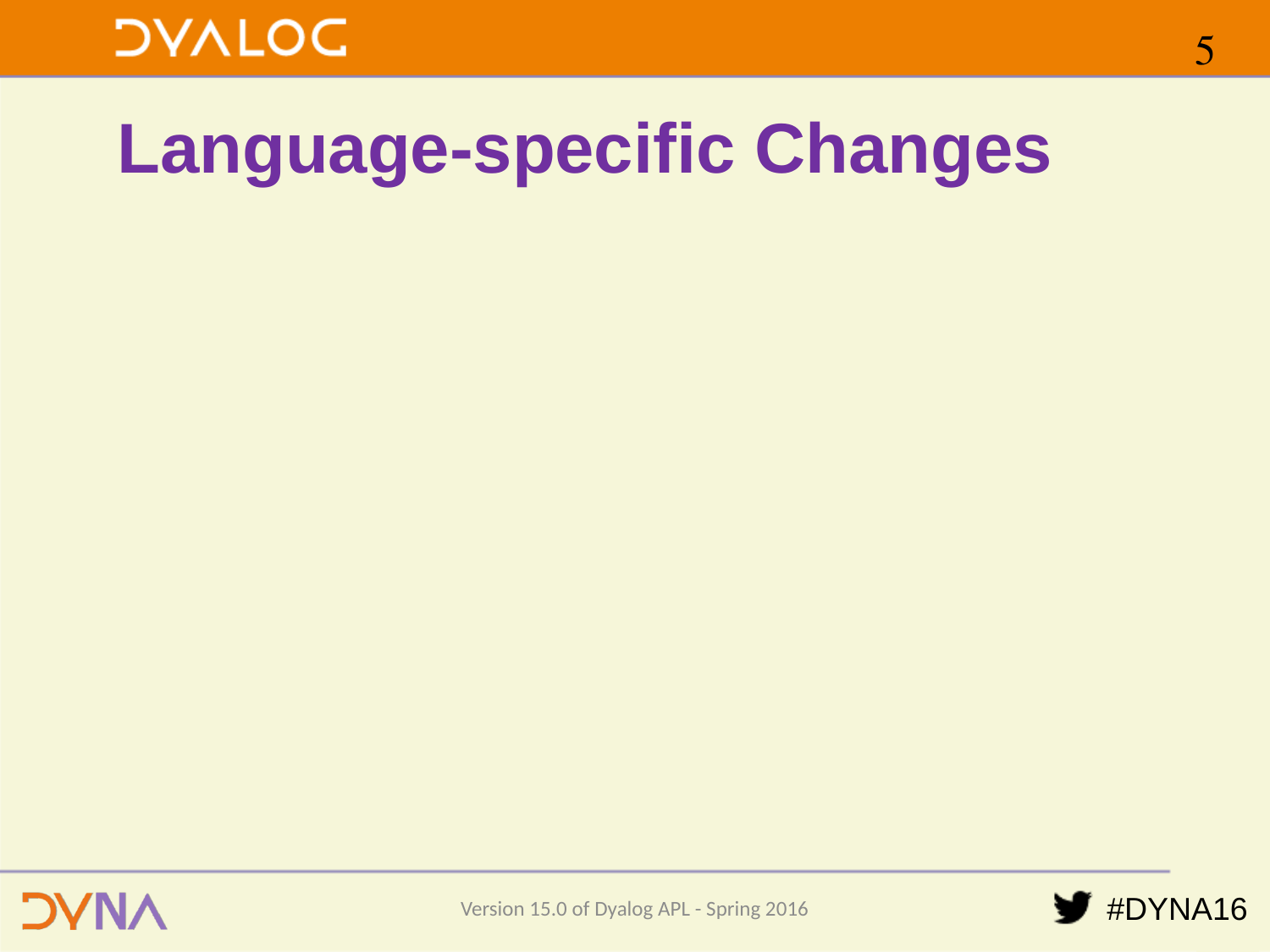

5
# Language-specific Changes
Version 15.0 of Dyalog APL - Spring 2016